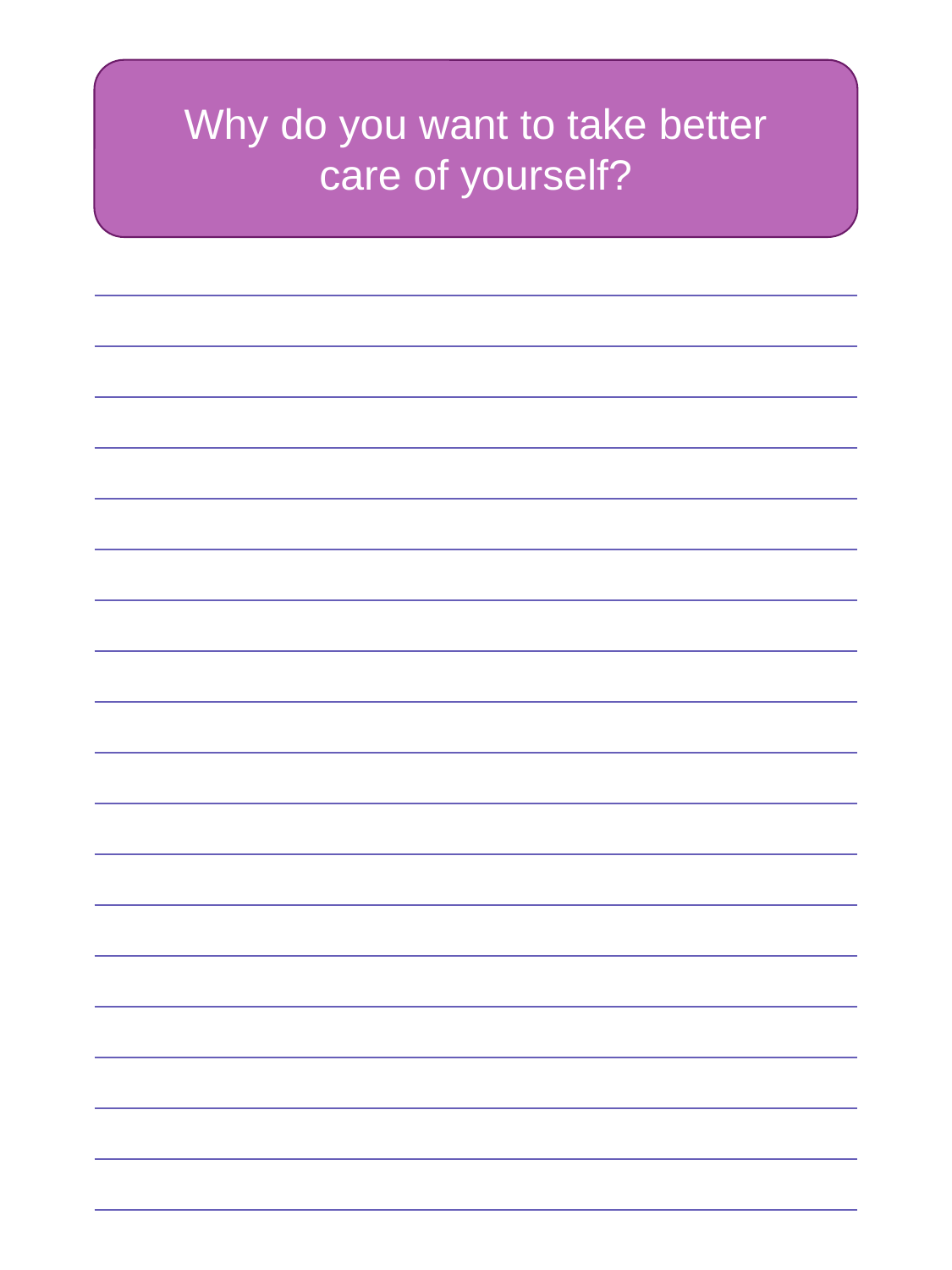

Why do you want to take better care of yourself?
|  |
| --- |
|  |
|  |
|  |
|  |
|  |
|  |
|  |
|  |
|  |
|  |
|  |
|  |
|  |
|  |
|  |
|  |
|  |